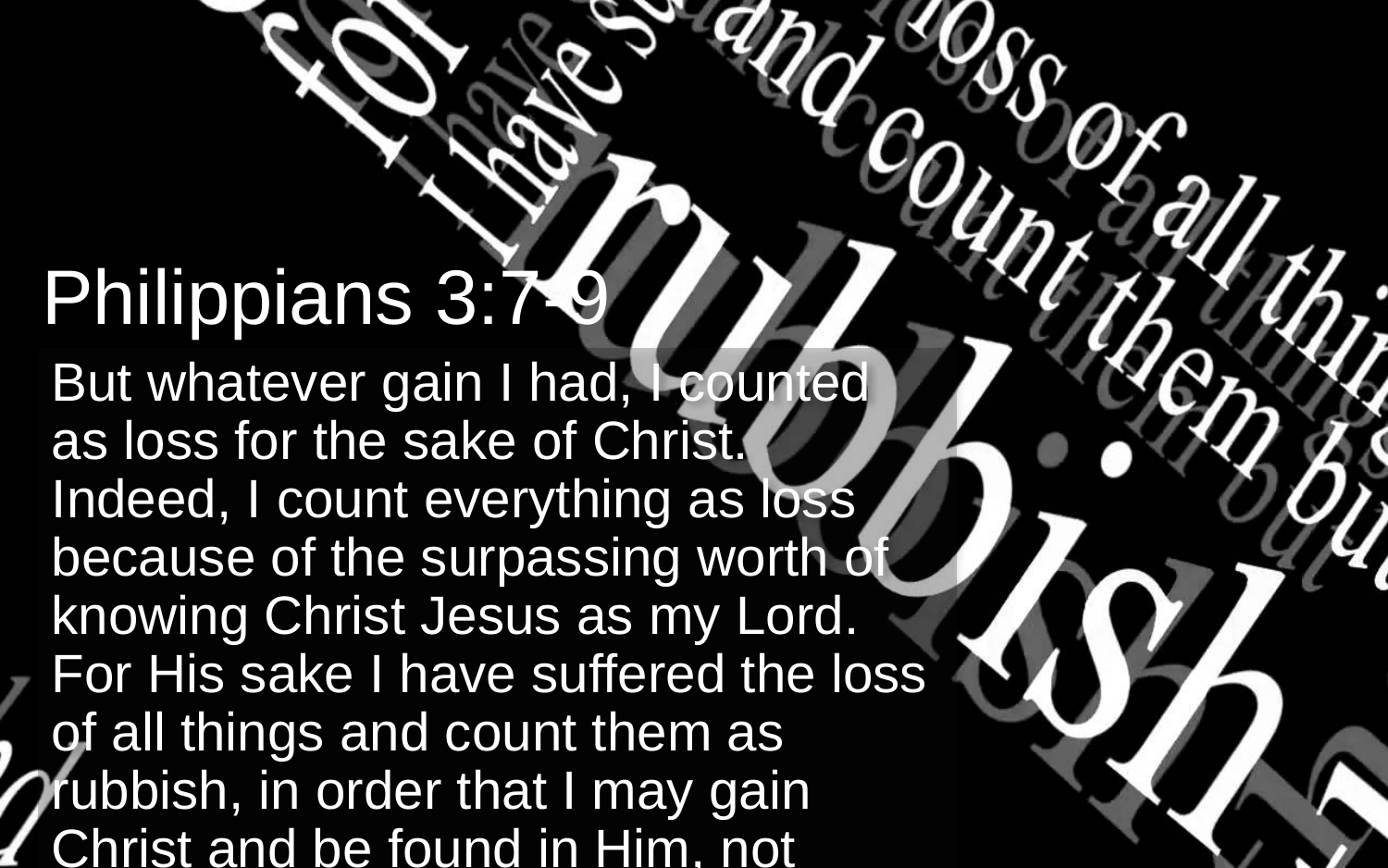

Philippians 3:7-9
But whatever gain I had, I counted as loss for the sake of Christ.  Indeed, I count everything as loss because of the surpassing worth of knowing Christ Jesus as my Lord.  For His sake I have suffered the loss of all things and count them as rubbish, in order that I may gain Christ and be found in Him, not having a righteousness of my own that comes from the law, but that which comes through faith in Christ, the righteousness from God that depends on faith.